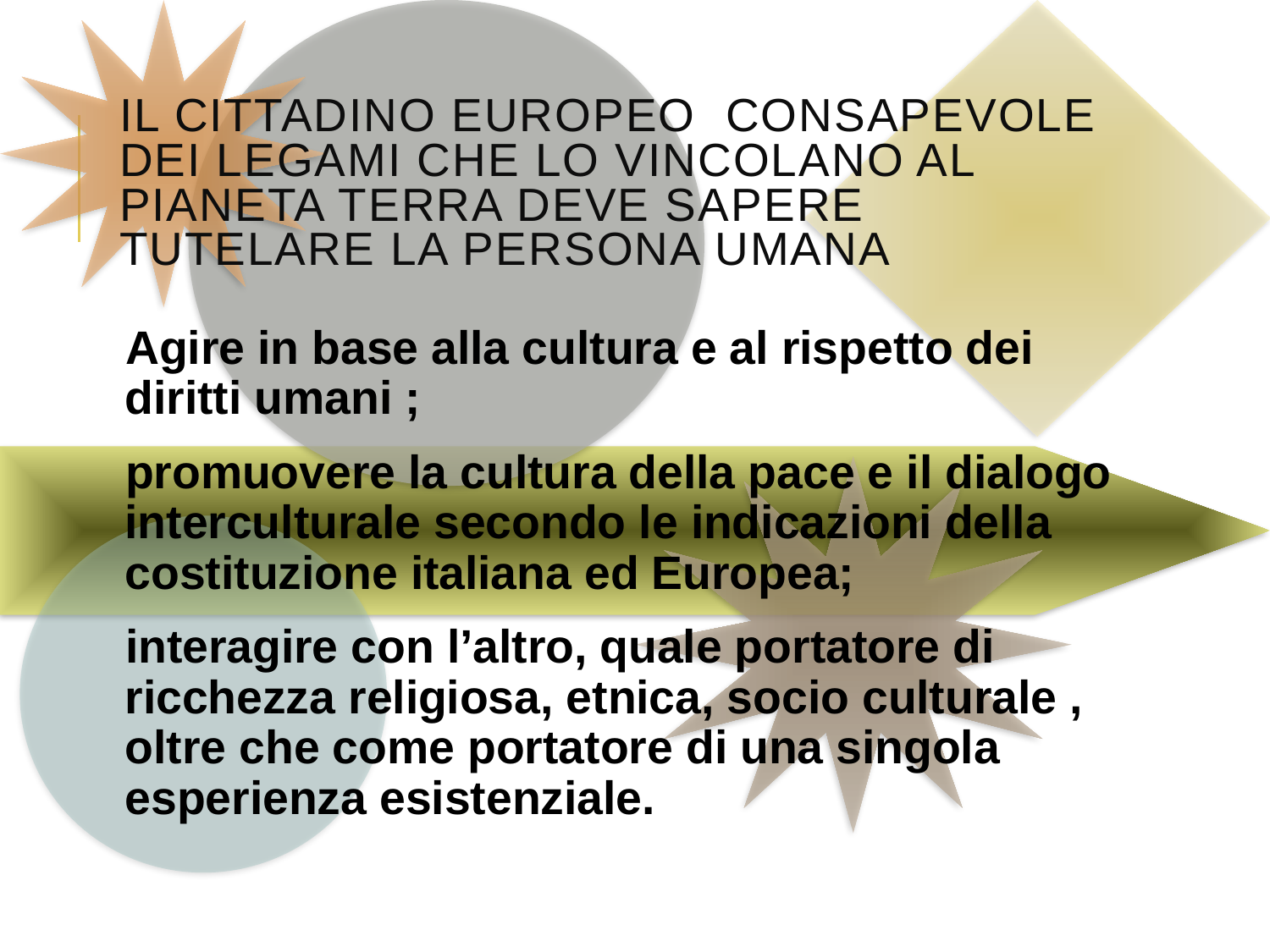

# IL CITTADINO EUROPEO  CONSAPEVOLE DEI LEGAMI CHE LO VINCOLANO AL PIANETA TERRA DEVE SAPERE TUTELARE la persona umana
Agire in base alla cultura e al rispetto dei diritti umani ;
promuovere la cultura della pace e il dialogo interculturale secondo le indicazioni della costituzione italiana ed Europea;
interagire con l’altro, quale portatore di ricchezza religiosa, etnica, socio culturale , oltre che come portatore di una singola esperienza esistenziale.